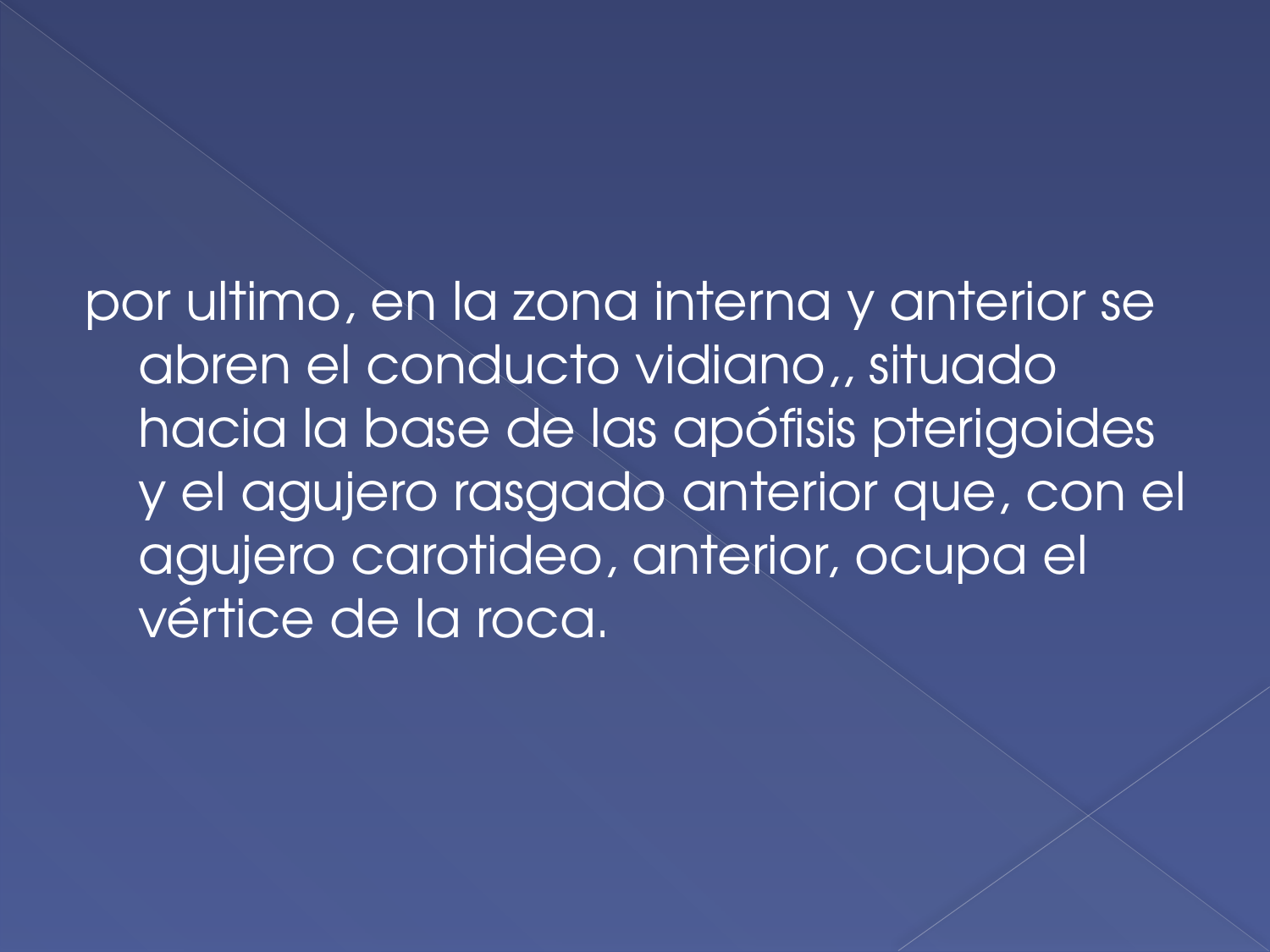

#
por ultimo, en la zona interna y anterior se abren el conducto vidiano,, situado hacia la base de las apófisis pterigoides y el agujero rasgado anterior que, con el agujero carotideo, anterior, ocupa el vértice de la roca.